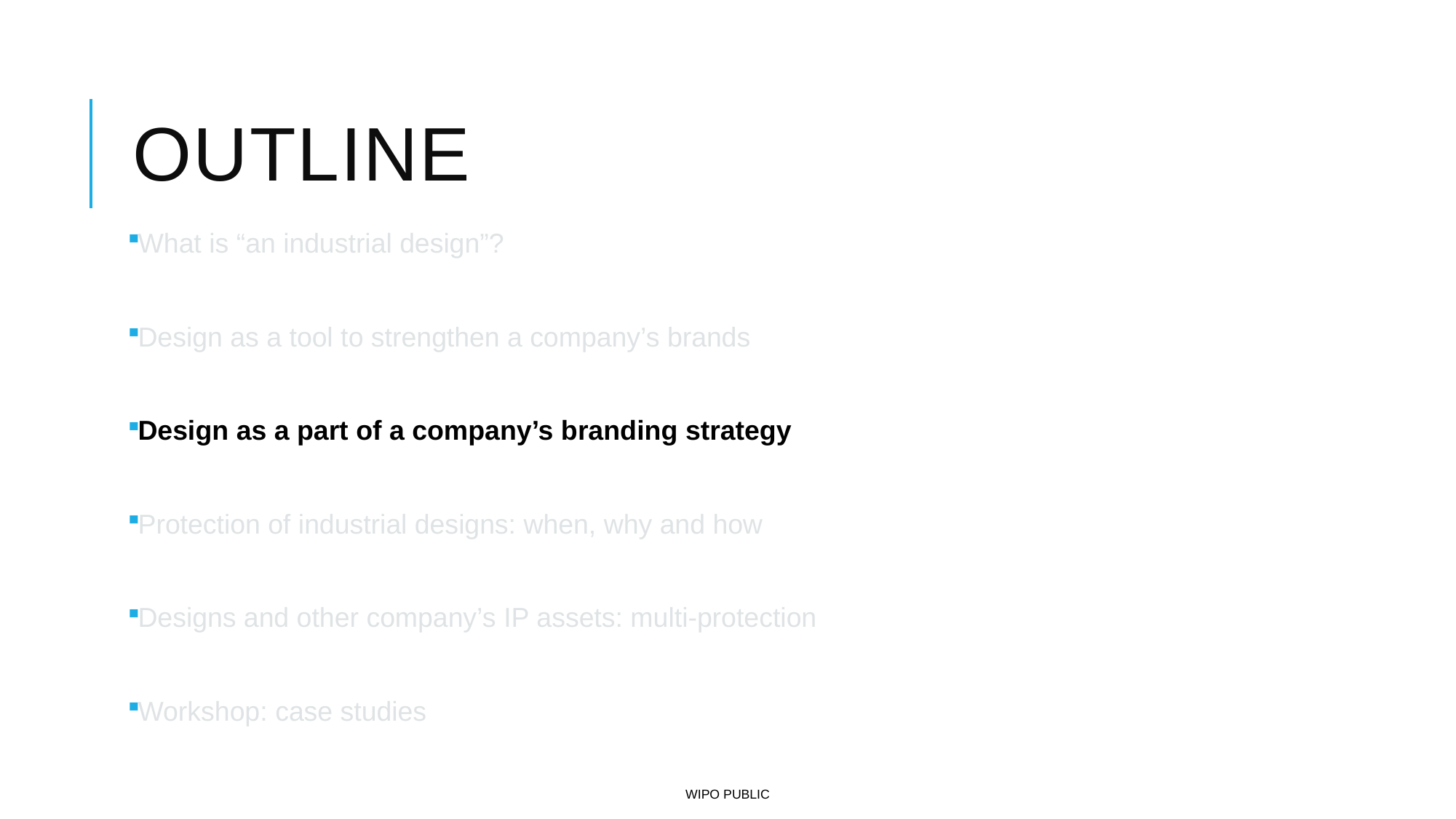

# Outline
What is “an industrial design”?

Design as a tool to strengthen a company’s brands

Design as a part of a company’s branding strategy

Protection of industrial designs: when, why and how

Designs and other company’s IP assets: multi-protection

Workshop: case studies